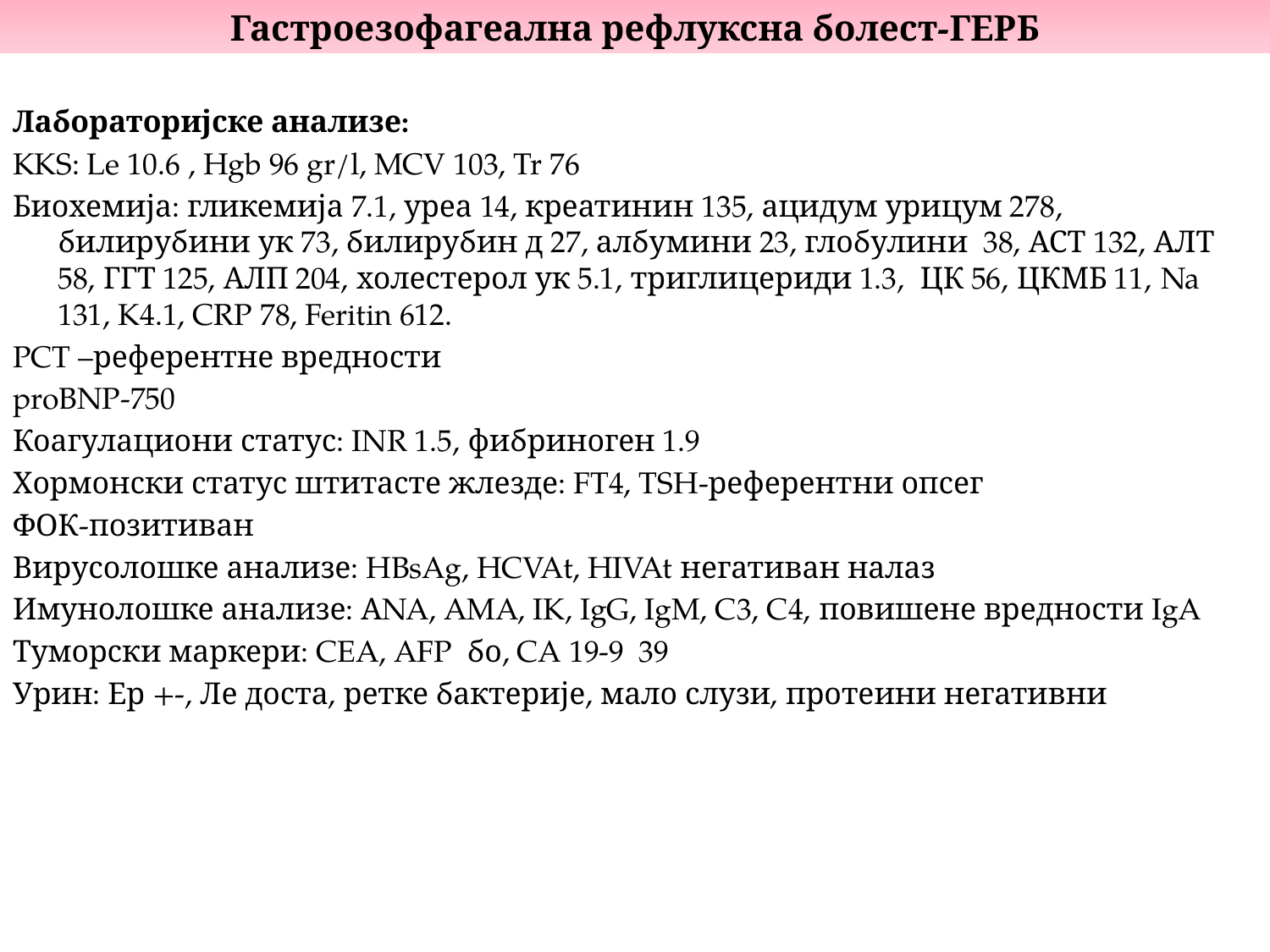

Гастроезофагеална рефлуксна болест-ГЕРБ
Лабораторијске анализе:
KKS: Le 10.6 , Hgb 96 gr/l, MCV 103, Tr 76
Биохемија: гликемија 7.1, уреа 14, креатинин 135, ацидум урицум 278, билирубини ук 73, билирубин д 27, албумини 23, глобулини  38, АСТ 132, АЛТ 58, ГГТ 125, АЛП 204, холестерол ук 5.1, триглицериди 1.3,  ЦК 56, ЦКМБ 11, Na 131, K4.1, CRP 78, Feritin 612.
PCT –референтне вредности
proBNP-750
Коагулациони статус: INR 1.5, фибриноген 1.9
Хормонски статус штитасте жлезде: FT4, TSH-референтни опсег
ФОК-позитиван
Вирусолошке анализе: HBsAg, HCVAt, HIVAt негативан налаз
Имунолошке анализе: АNA, AMA, IK, IgG, IgM, C3, C4, повишене вредности IgA
Туморски маркери: CEA, AFP  бо, CA 19-9  39
Урин: Ер +-, Ле доста, ретке бактерије, мало слузи, протеини негативни